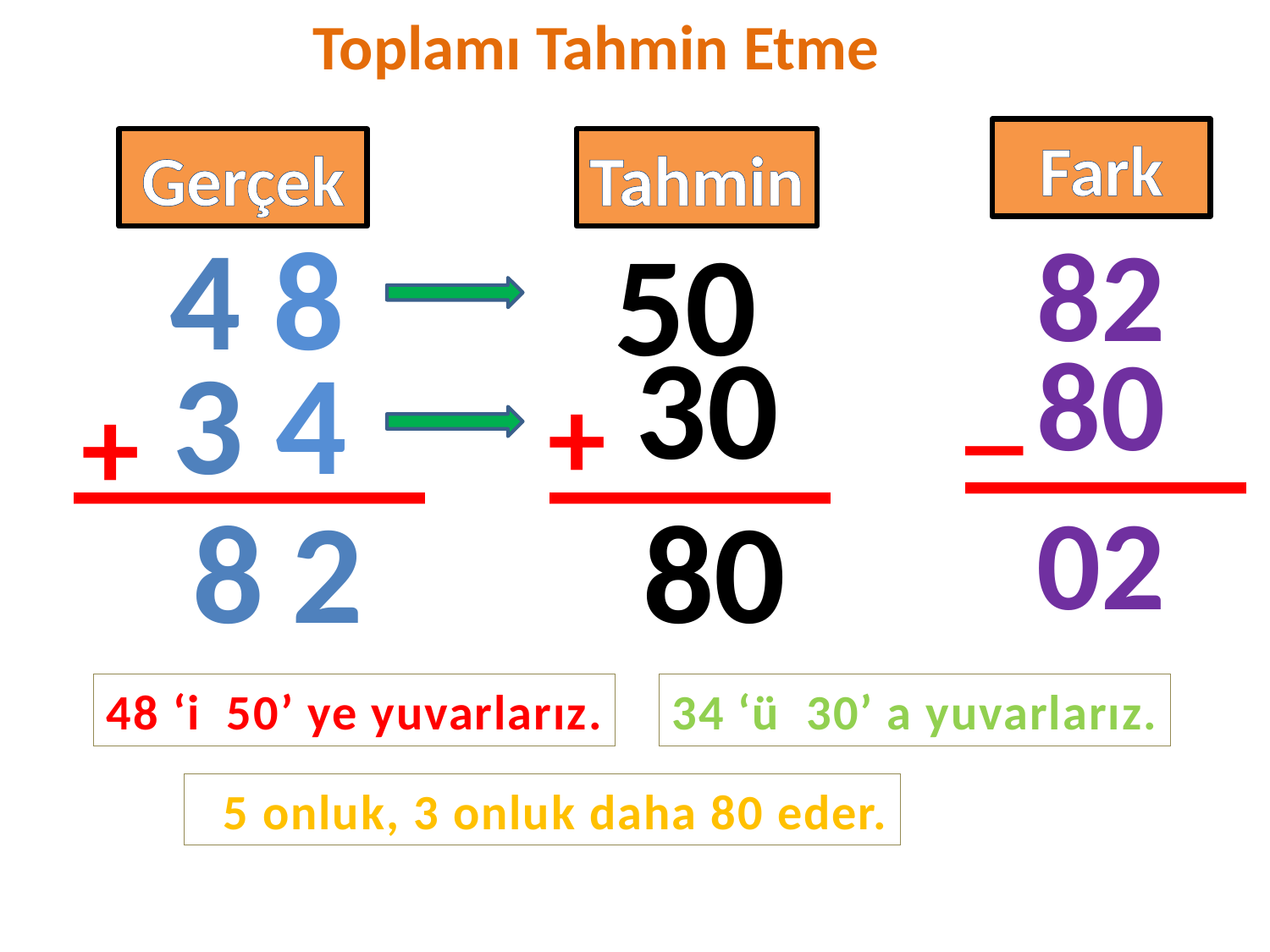

Toplamı Tahmin Etme
Fark
Gerçek
Tahmin
 4 8
50
82

  30
_
80
3 4
____
_____
____
+
+

8
2
80
02
48 ‘i  50’ ye yuvarlarız.
34 ‘ü  30’ a yuvarlarız.
  5 onluk, 3 onluk daha 80 eder.